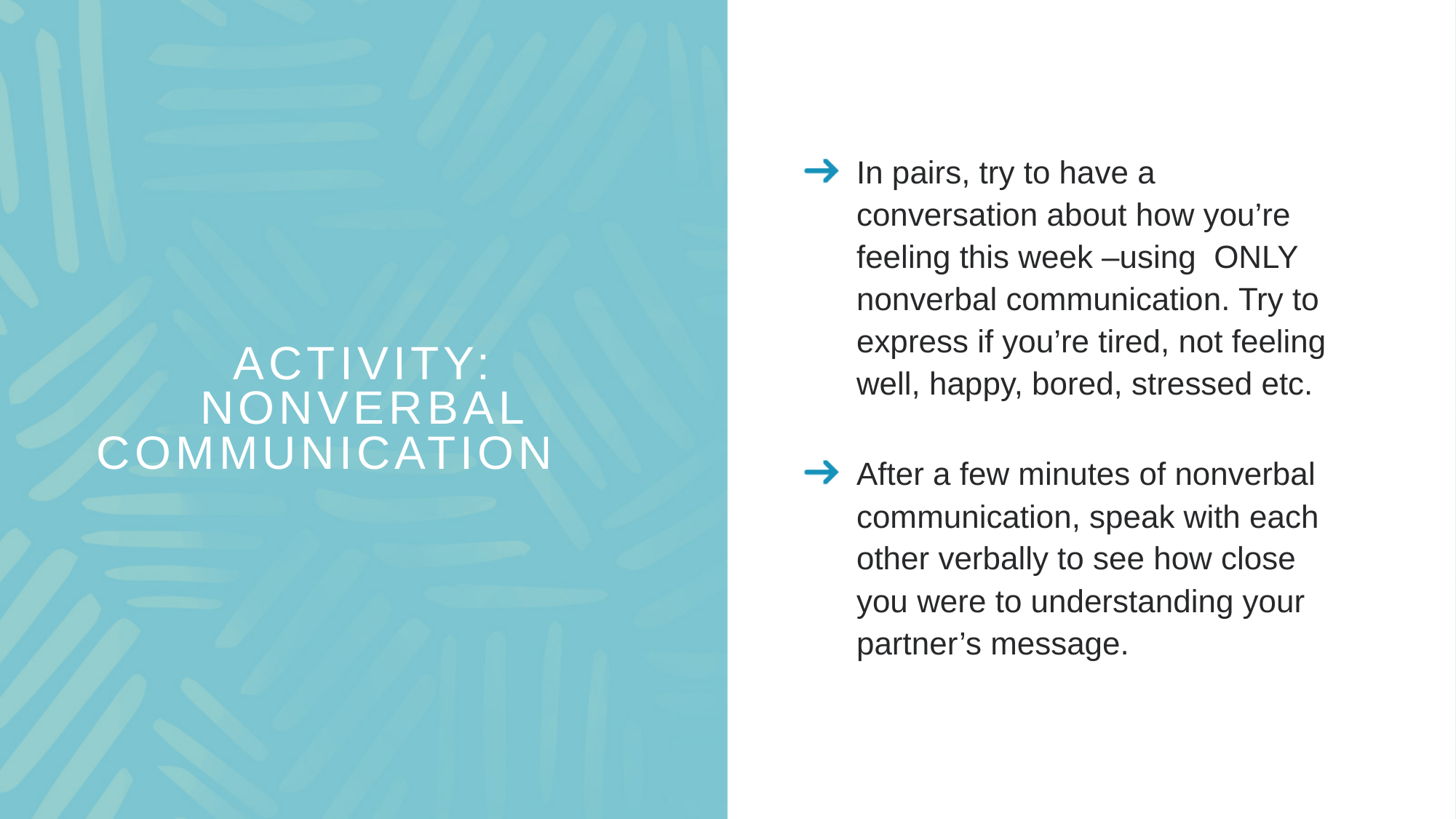

In pairs, try to have a conversation about how you’re feeling this week –using  ONLY nonverbal communication. Try to express if you’re tired, not feeling well, happy, bored, stressed etc.
After a few minutes of nonverbal communication, speak with each other verbally to see how close you were to understanding your partner’s message.
# Activity: Nonverbal communication